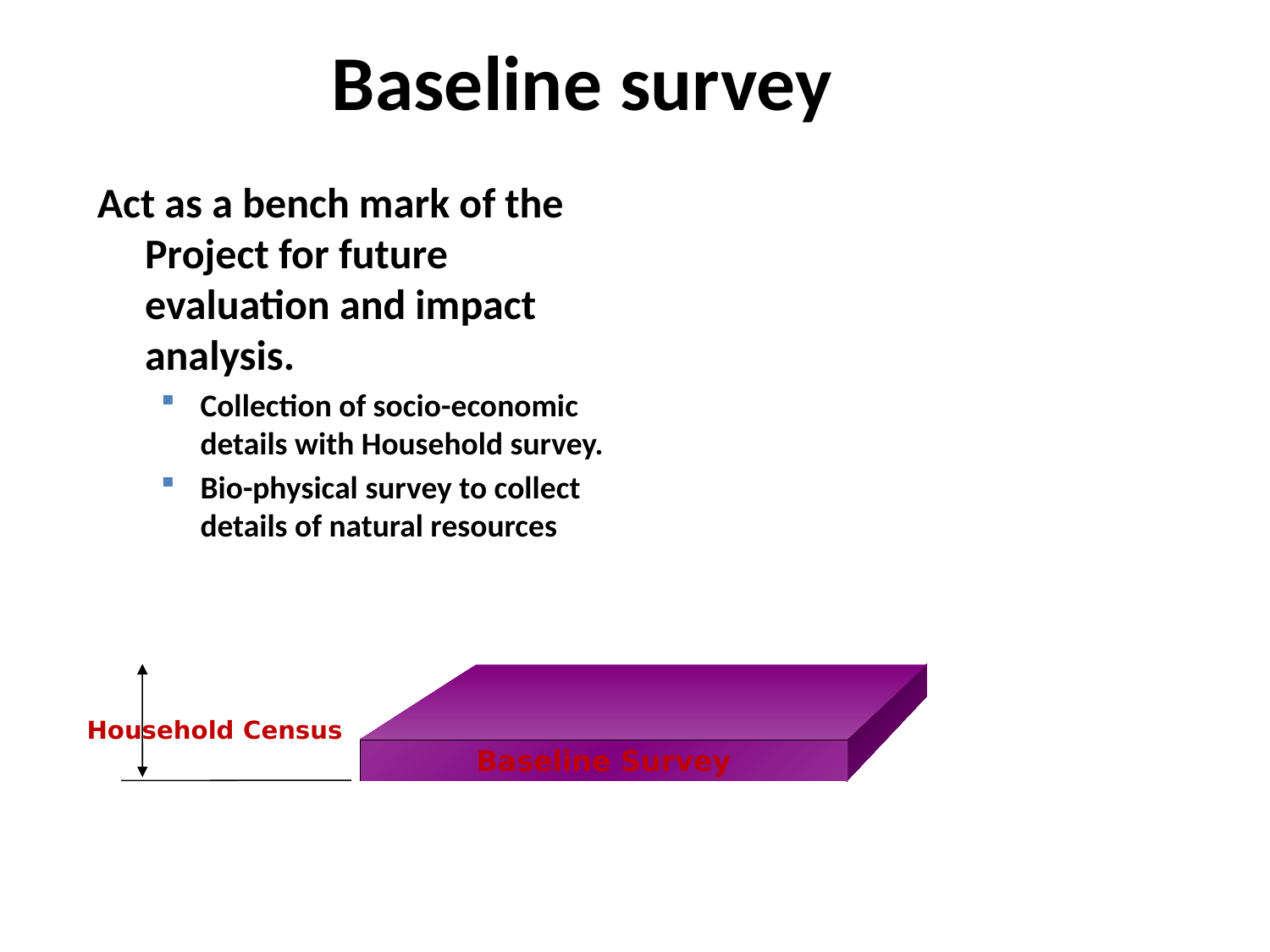

# Baseline survey
Act as a bench mark of the Project for future evaluation and impact analysis.
Collection of socio-economic details with Household survey.
Bio-physical survey to collect details of natural resources

Baseline Survey
Household Census